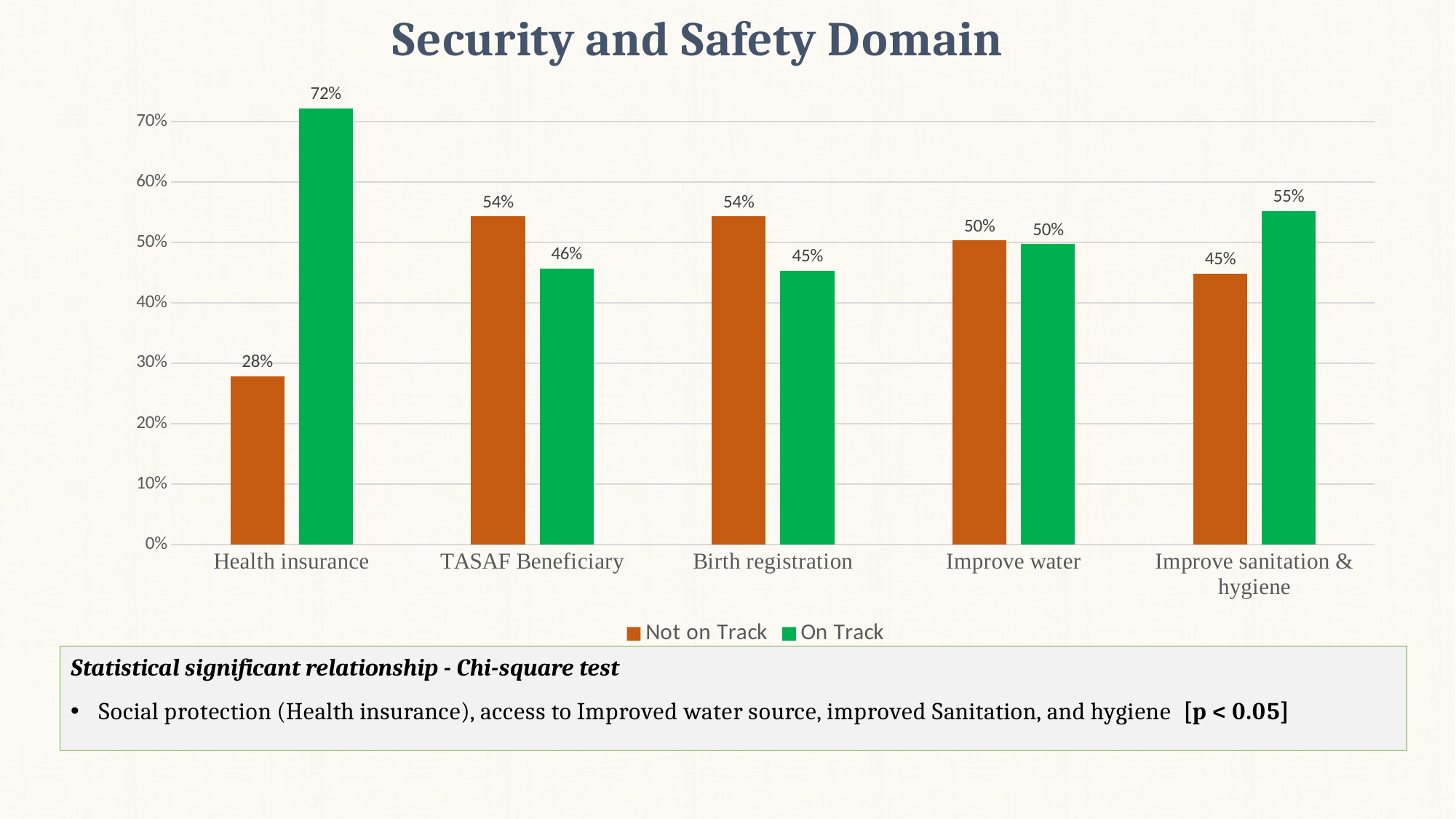

# Security and Safety Domain

### Chart

| Category | Not on Track | On Track |
|---|---|---|
| Health insurance | 0.278 | 0.722 |
| TASAF Beneficiary | 0.543 | 0.457 |
| Birth registration | 0.543 | 0.453 |
| Improve water | 0.503 | 0.497 |
| Improve sanitation & hygiene | 0.448 | 0.552 |
Statistical significant relationship - Chi-square test
Social protection (Health insurance), access to Improved water source, improved Sanitation, and hygiene  [p < 0.05]